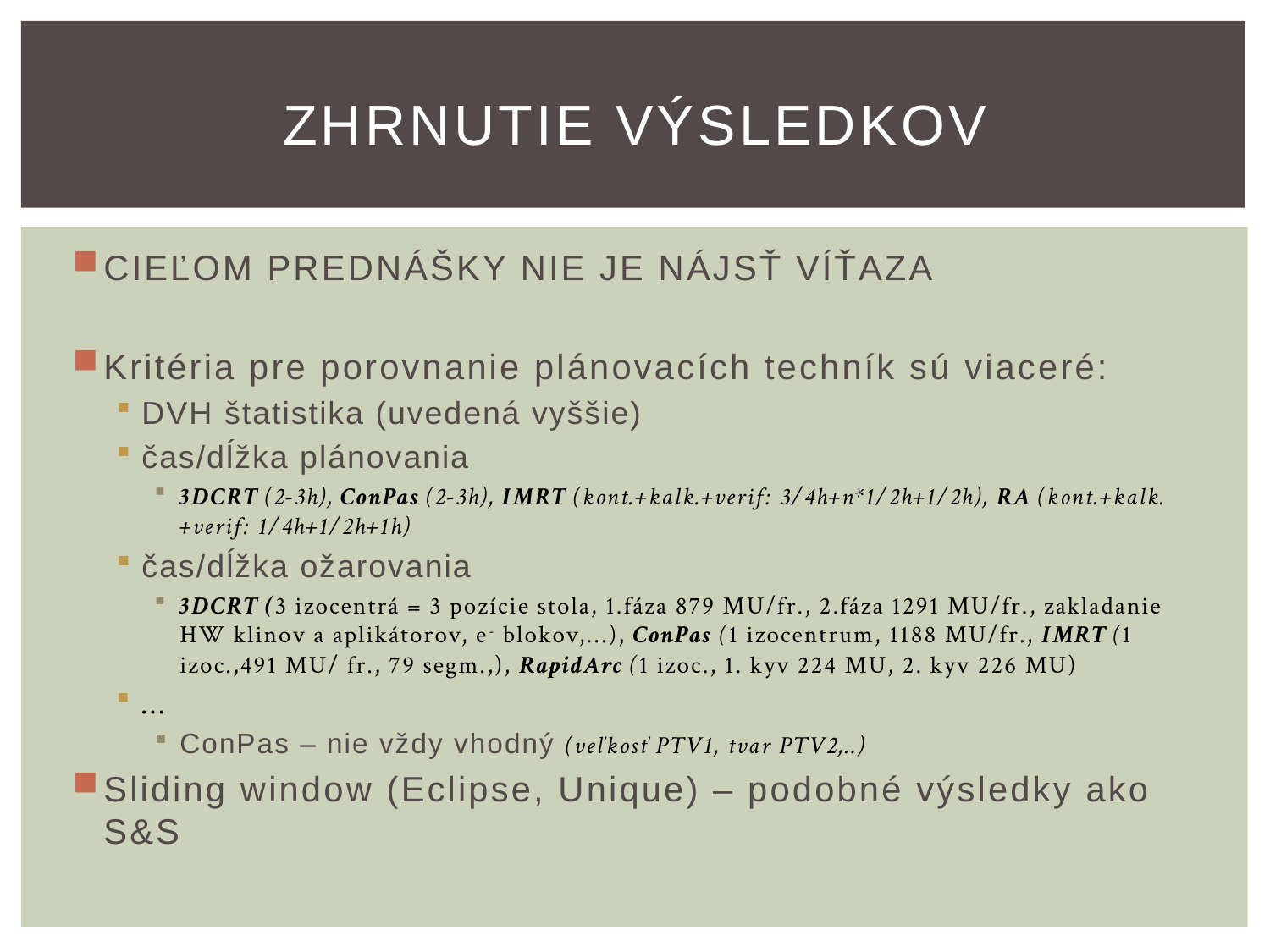

# Zhrnutie výsledkov
CIEĽOM PREDNÁŠKY NIE JE NÁJSŤ VÍŤAZA

Kritéria pre porovnanie plánovacích techník sú viaceré:
DVH štatistika (uvedená vyššie)
čas/dĺžka plánovania
3DCRT (2-3h), ConPas (2-3h), IMRT (kont.+kalk.+verif: 3/4h+n*1/2h+1/2h), RA (kont.+kalk.+verif: 1/4h+1/2h+1h)
čas/dĺžka ožarovania
3DCRT (3 izocentrá = 3 pozície stola, 1.fáza 879 MU/fr., 2.fáza 1291 MU/fr., zakladanie HW klinov a aplikátorov, e- blokov,...), ConPas (1 izocentrum, 1188 MU/fr., IMRT (1 izoc.,491 MU/ fr., 79 segm.,), RapidArc (1 izoc., 1. kyv 224 MU, 2. kyv 226 MU)
…
ConPas – nie vždy vhodný (veľkosť PTV1, tvar PTV2,..)
Sliding window (Eclipse, Unique) – podobné výsledky ako S&S